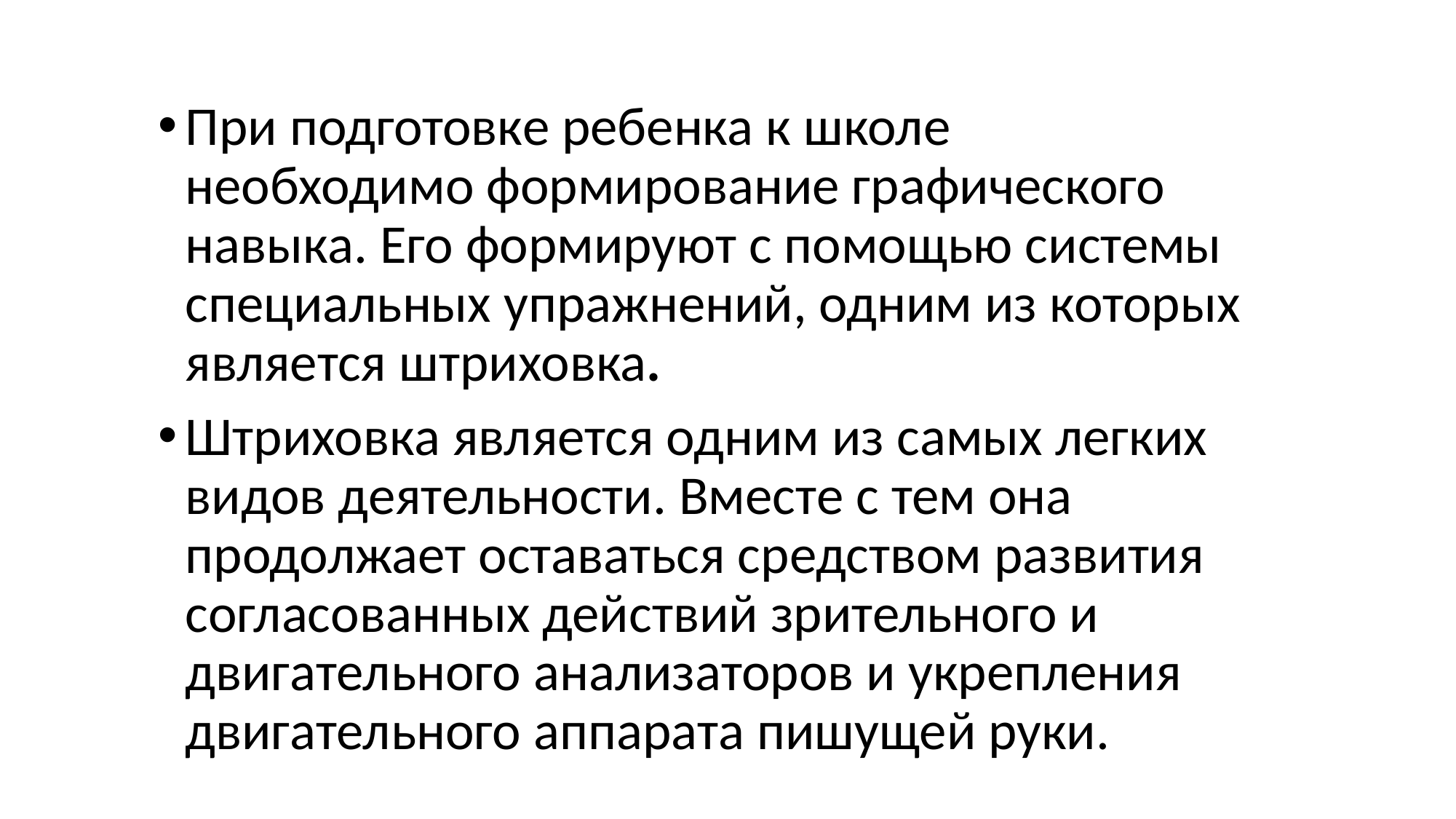

При подготовке ребенка к школе необходимо формирование графического навыка. Его формируют с помощью системы специальных упражнений, одним из которых является штриховка.
Штриховка является одним из самых легких видов деятельности. Вместе с тем она продолжает оставаться средством развития согласованных действий зрительного и двигательного анализаторов и укрепления двигательного аппарата пишущей руки.